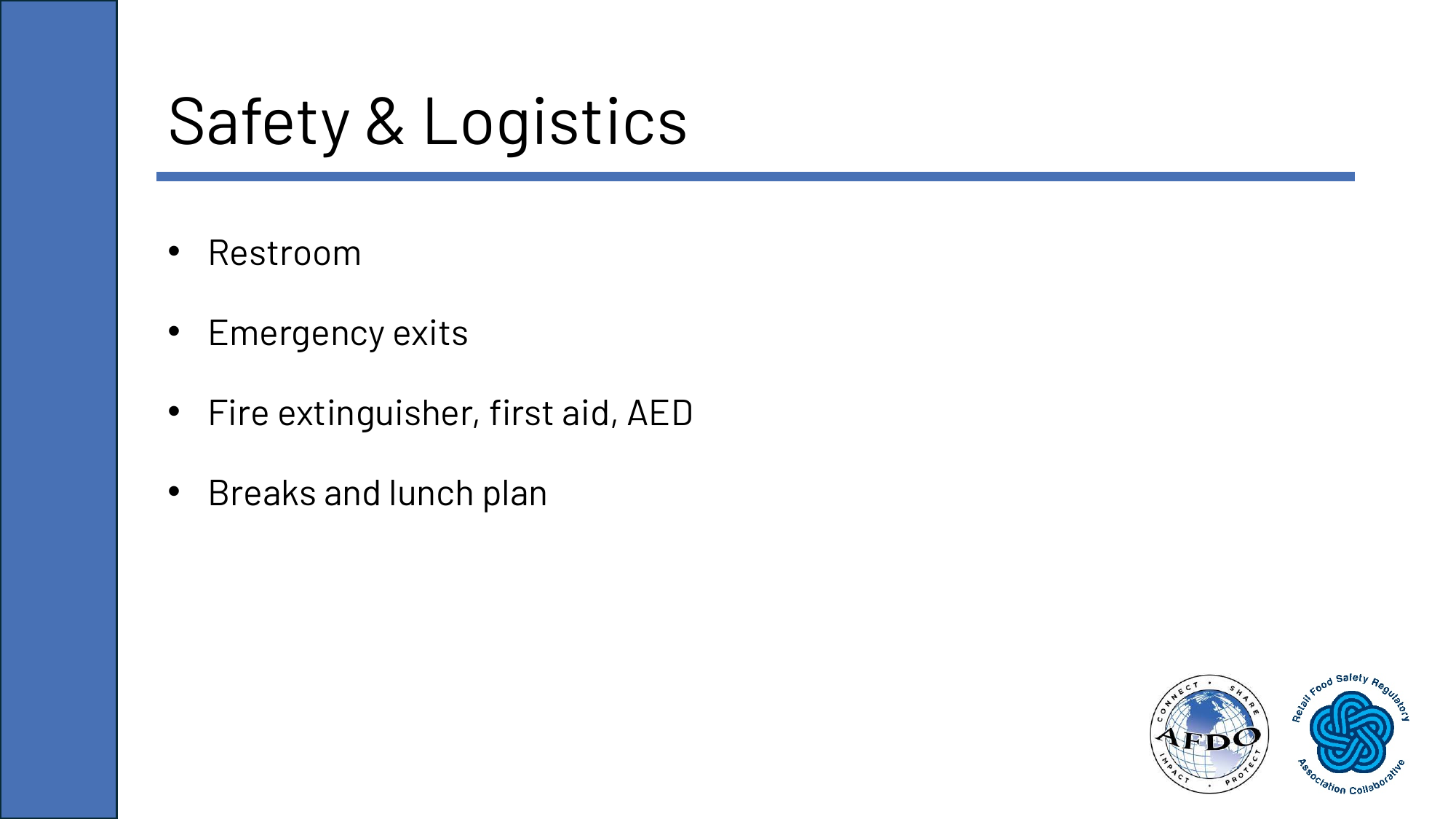

# Safety & Logistics
Restroom
Emergency exits
Fire extinguisher, first aid, AED
Breaks and lunch plan